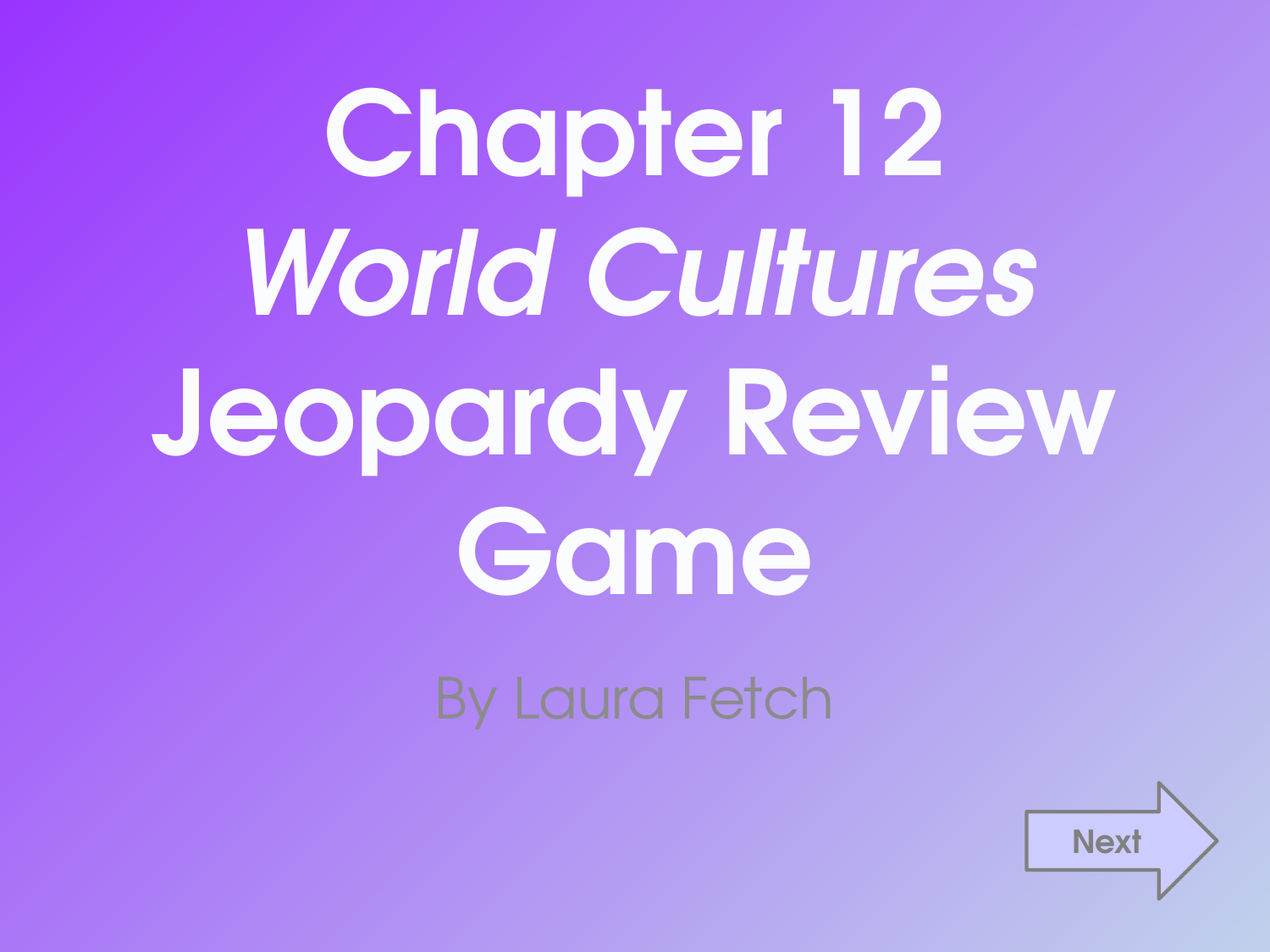

Chapter 12
World Cultures
Jeopardy Review Game
By Laura Fetch
Next